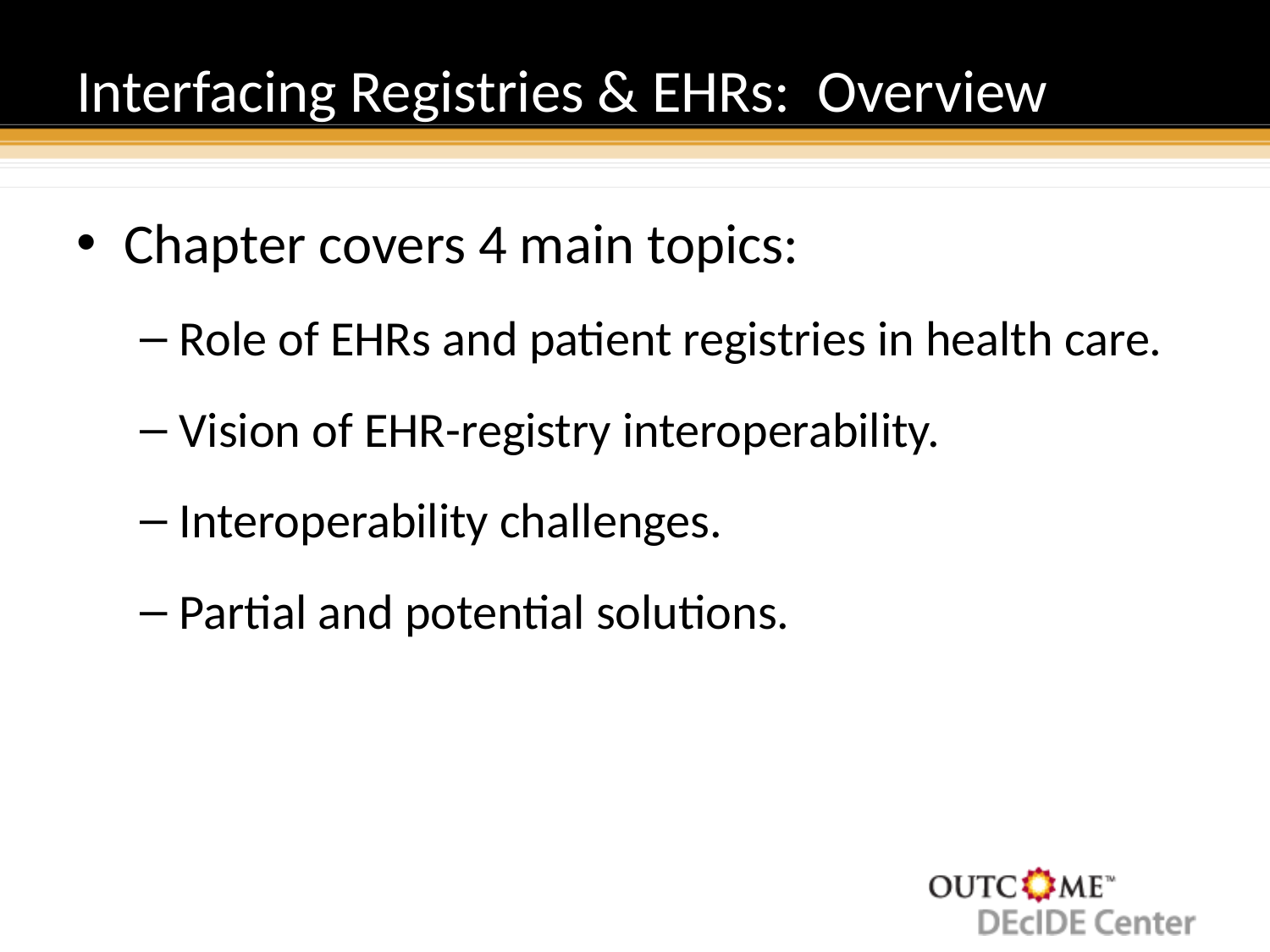

# Interfacing Registries & EHRs:  Overview
Chapter covers 4 main topics:
Role of EHRs and patient registries in health care.
Vision of EHR-registry interoperability.
Interoperability challenges.
Partial and potential solutions.